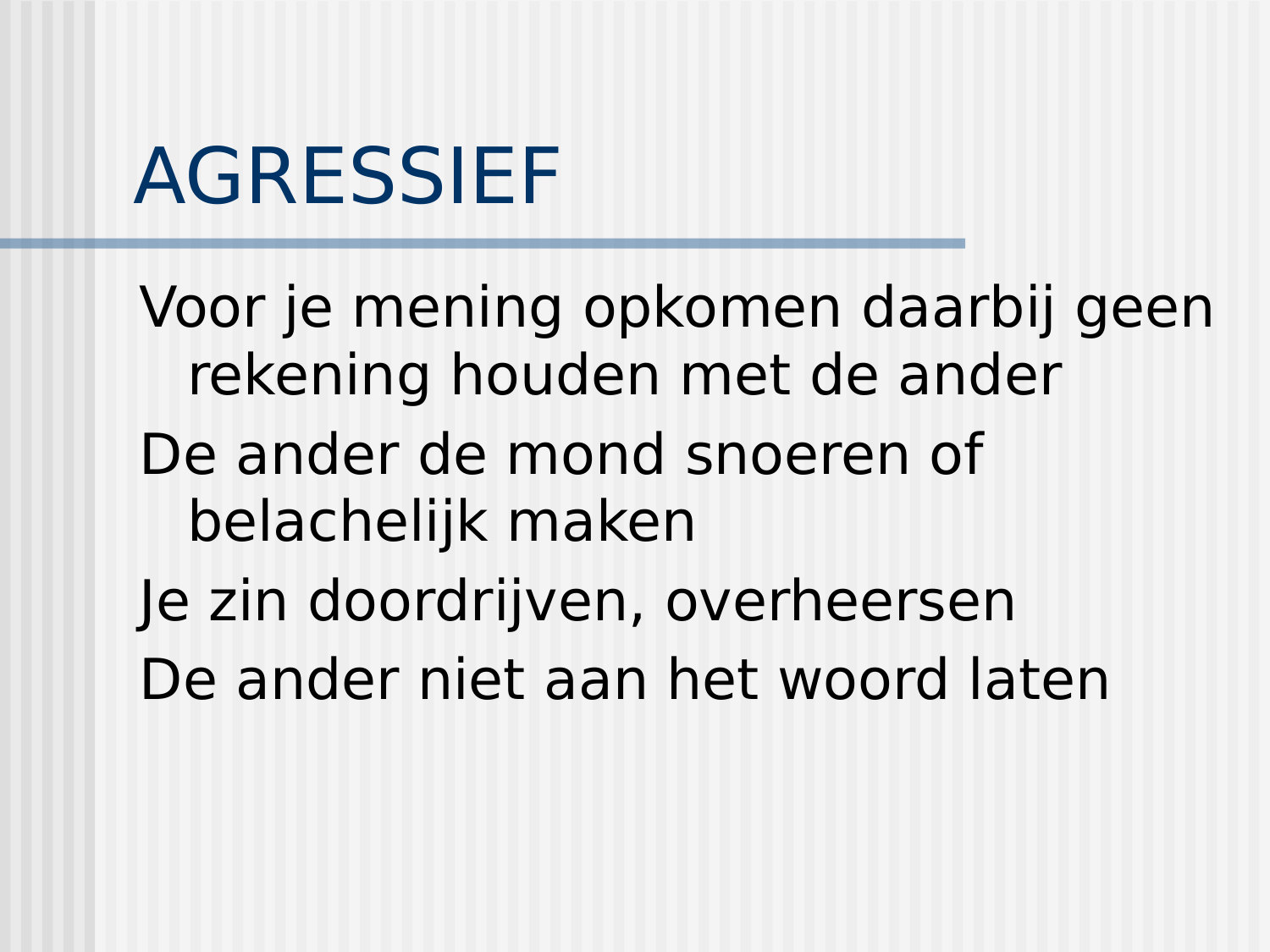

# AGRESSIEF
Voor je mening opkomen daarbij geen rekening houden met de ander
De ander de mond snoeren of belachelijk maken
Je zin doordrijven, overheersen
De ander niet aan het woord laten